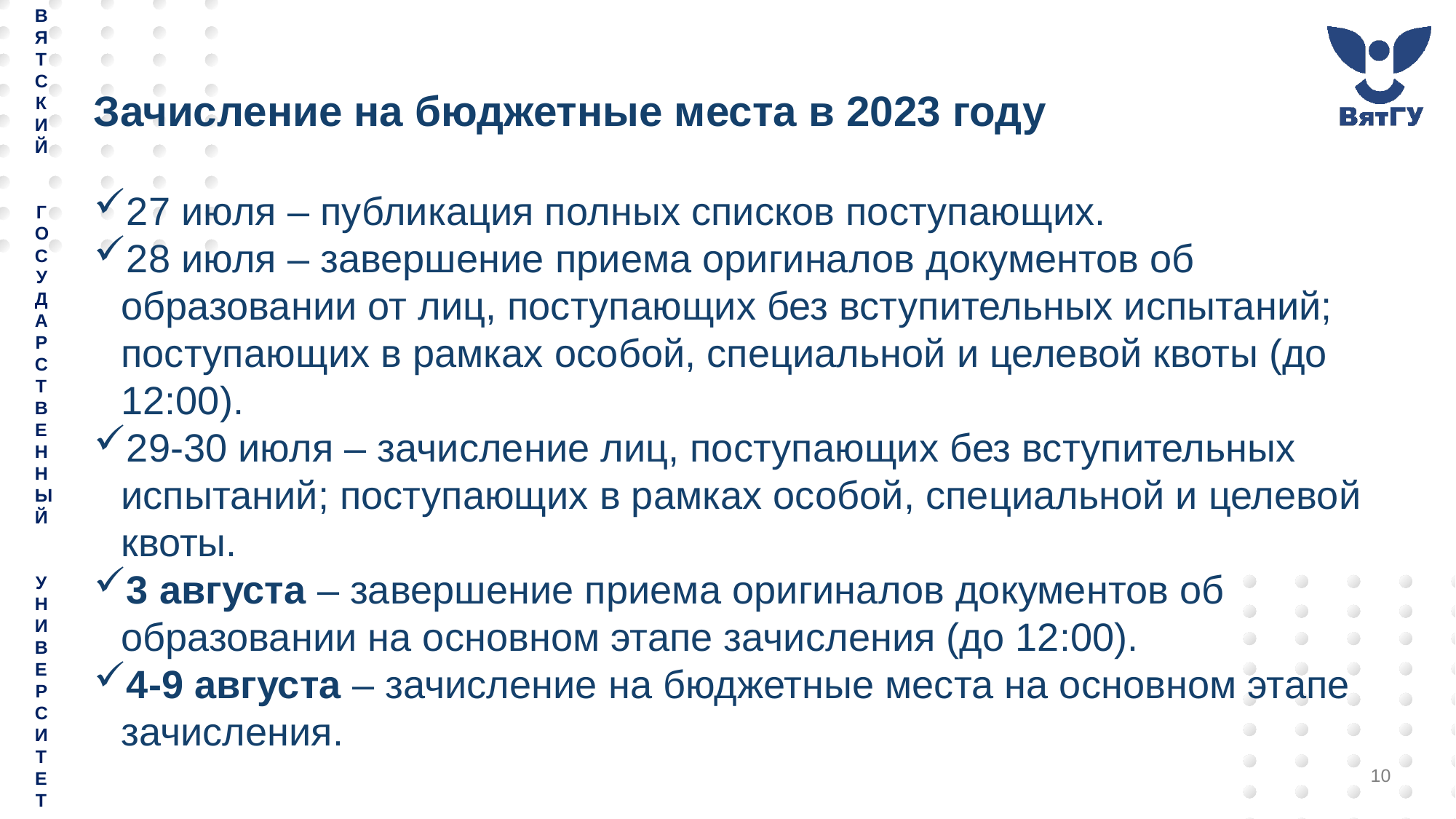

# Зачисление на бюджетные места в 2023 году
27 июля – публикация полных списков поступающих.
28 июля – завершение приема оригиналов документов об образовании от лиц, поступающих без вступительных испытаний; поступающих в рамках особой, специальной и целевой квоты (до 12:00).
29-30 июля – зачисление лиц, поступающих без вступительных испытаний; поступающих в рамках особой, специальной и целевой квоты.
3 августа – завершение приема оригиналов документов об образовании на основном этапе зачисления (до 12:00).
4-9 августа – зачисление на бюджетные места на основном этапе зачисления.
10